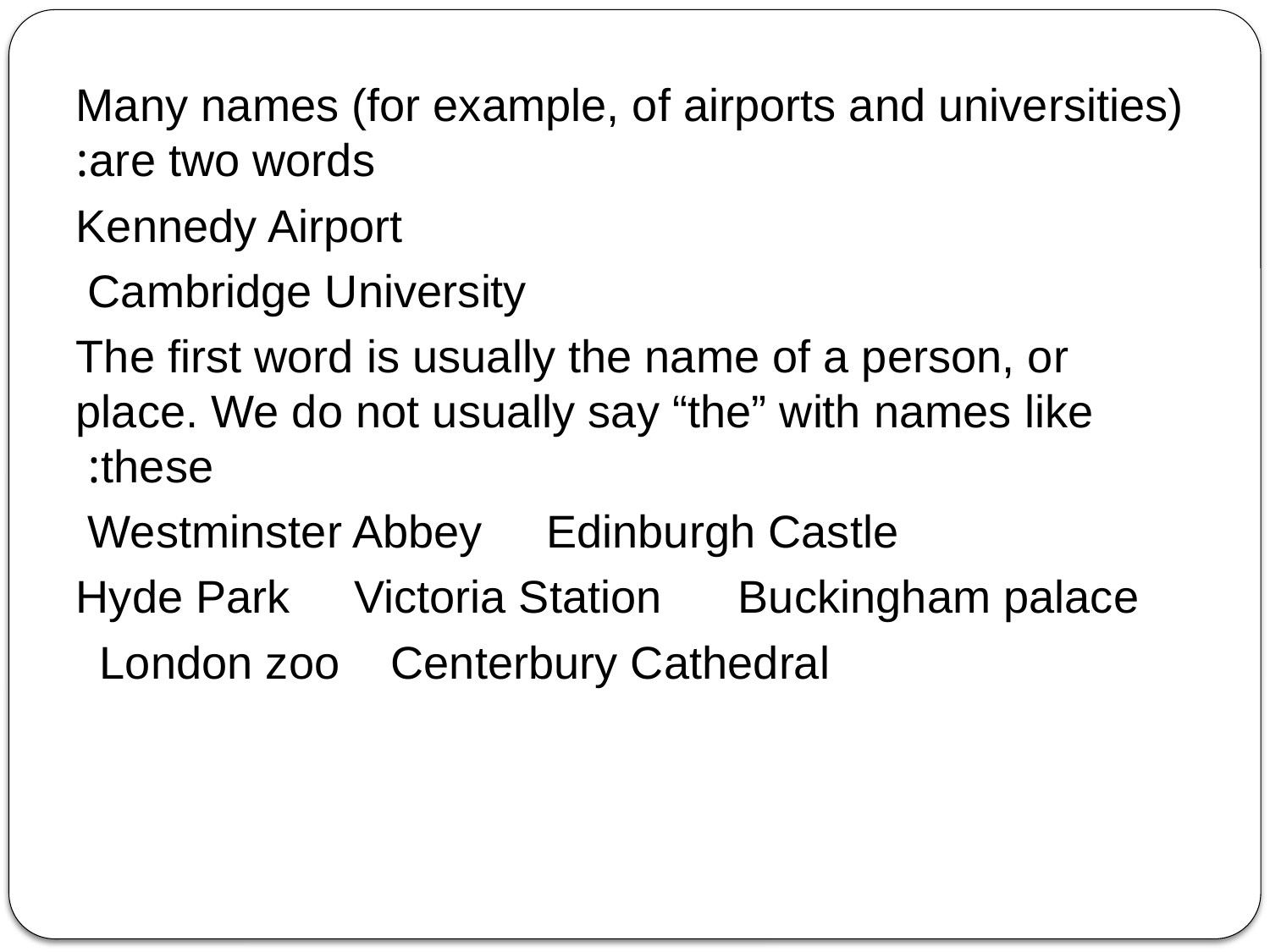

Many names (for example, of airports and universities) are two words:
Kennedy Airport
Cambridge University
The first word is usually the name of a person, or place. We do not usually say “the” with names like these:
Westminster Abbey     Edinburgh Castle
Hyde Park     Victoria Station      Buckingham palace
London zoo    Centerbury Cathedral